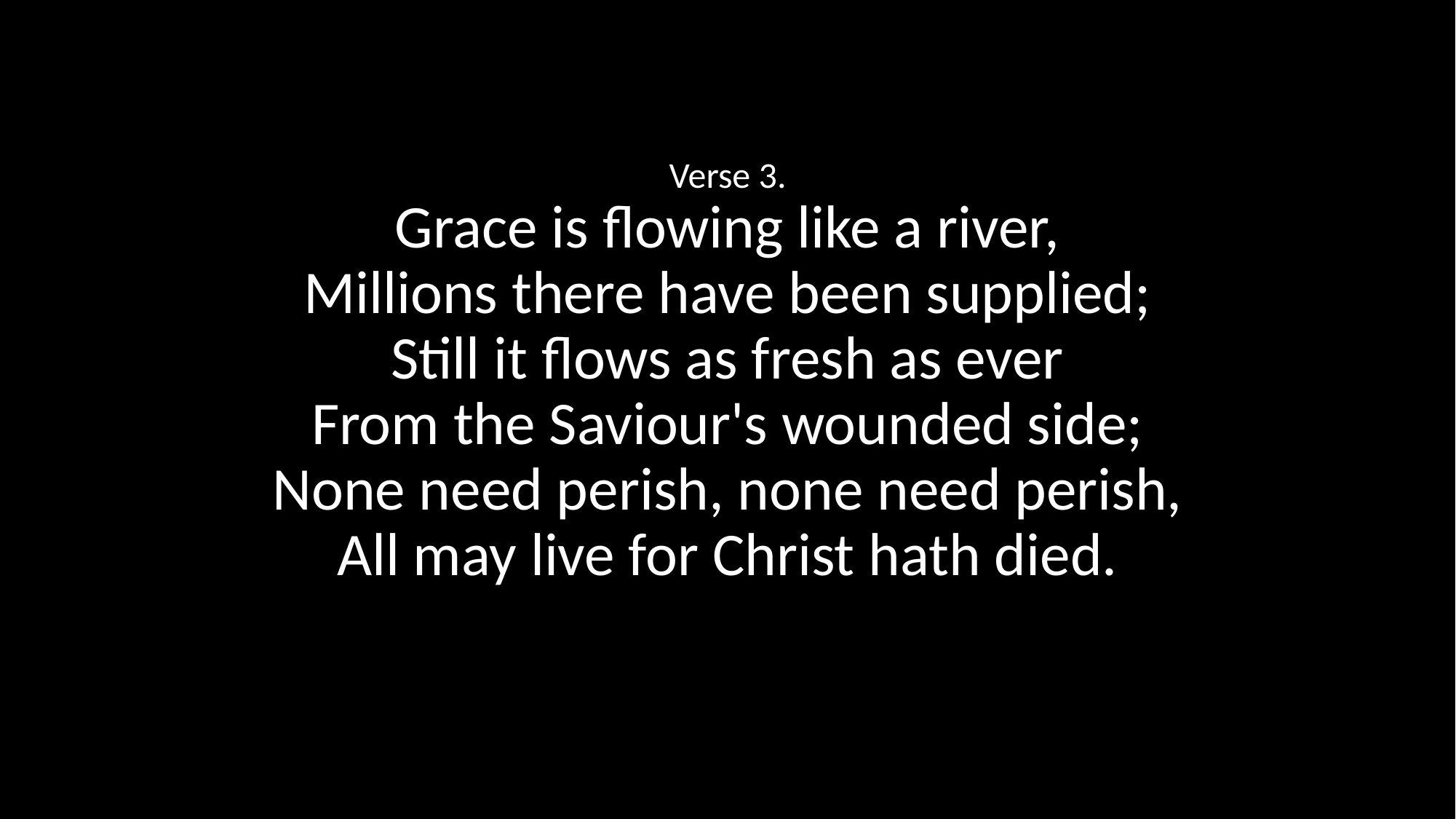

Verse 3.
Grace is flowing like a river,
Millions there have been supplied;
Still it flows as fresh as ever
From the Saviour's wounded side;
None need perish, none need perish,
All may live for Christ hath died.